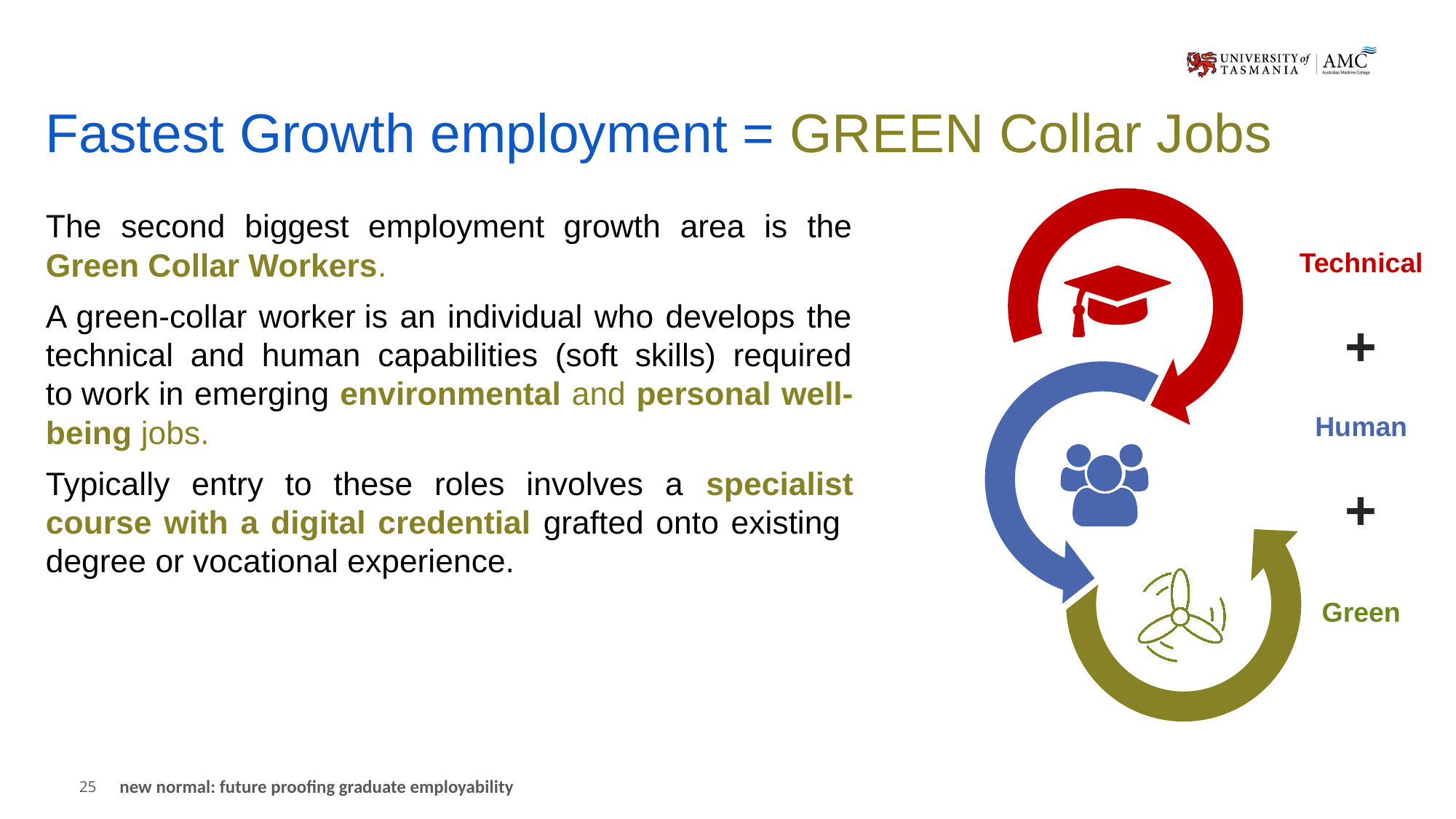

# Fastest Growth employment = GREEN Collar Jobs

Technical

+

Human

+

Green

The second biggest employment growth area is the Green Collar Workers.
A green-collar worker is an individual who develops the technical and human capabilities (soft skills) required to work in emerging environmental and personal well-being jobs.
Typically entry to these roles involves a specialist course with a digital credential grafted onto existing  degree or vocational experience.